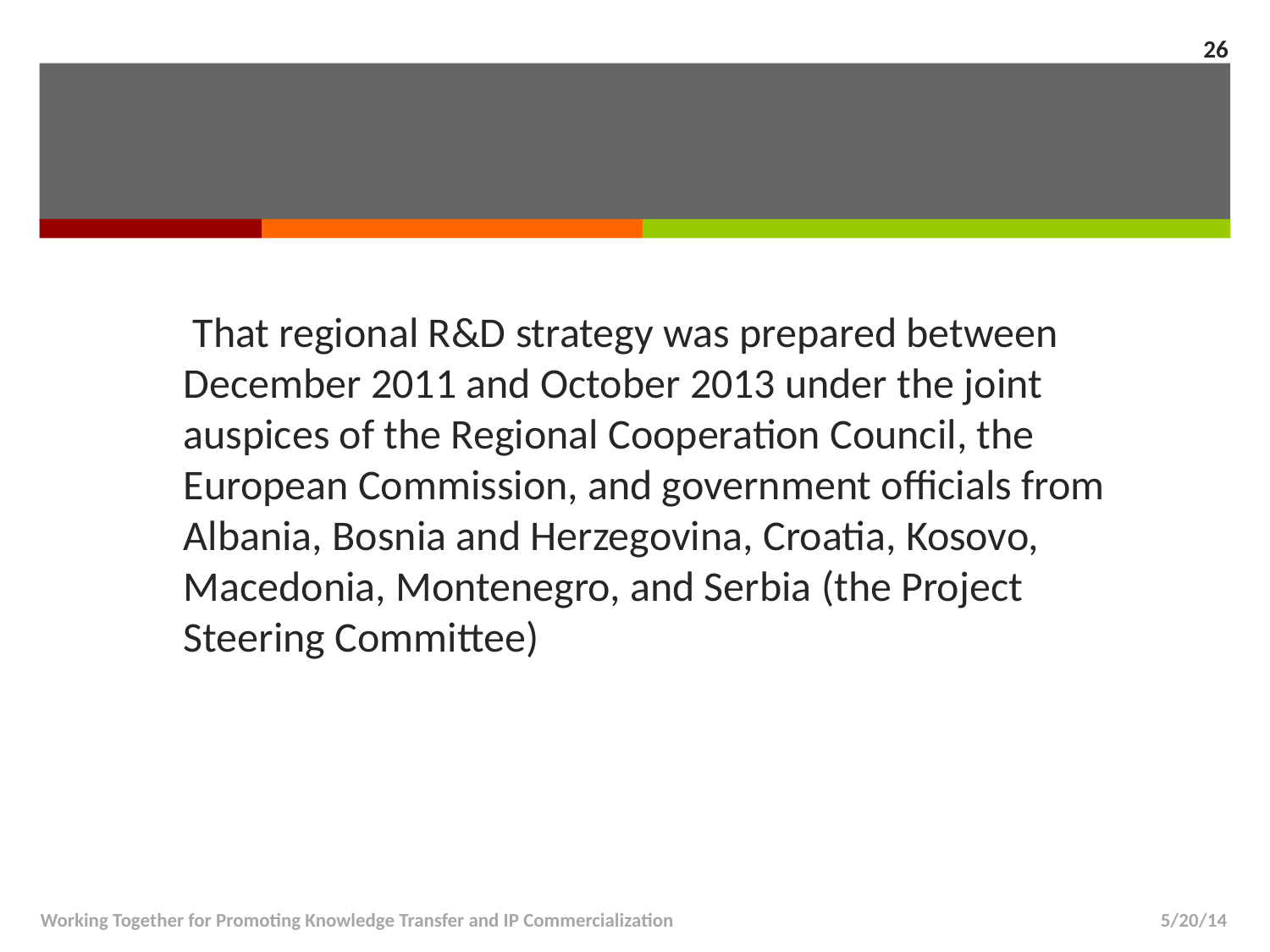

26
 That regional R&D strategy was prepared between
December 2011 and October 2013 under the joint auspices of the Regional Cooperation Council, the European Commission, and government officials from Albania, Bosnia and Herzegovina, Croatia, Kosovo, Macedonia, Montenegro, and Serbia (the Project Steering Committee)
Working Together for Promoting Knowledge Transfer and IP Commercialization
5/20/14